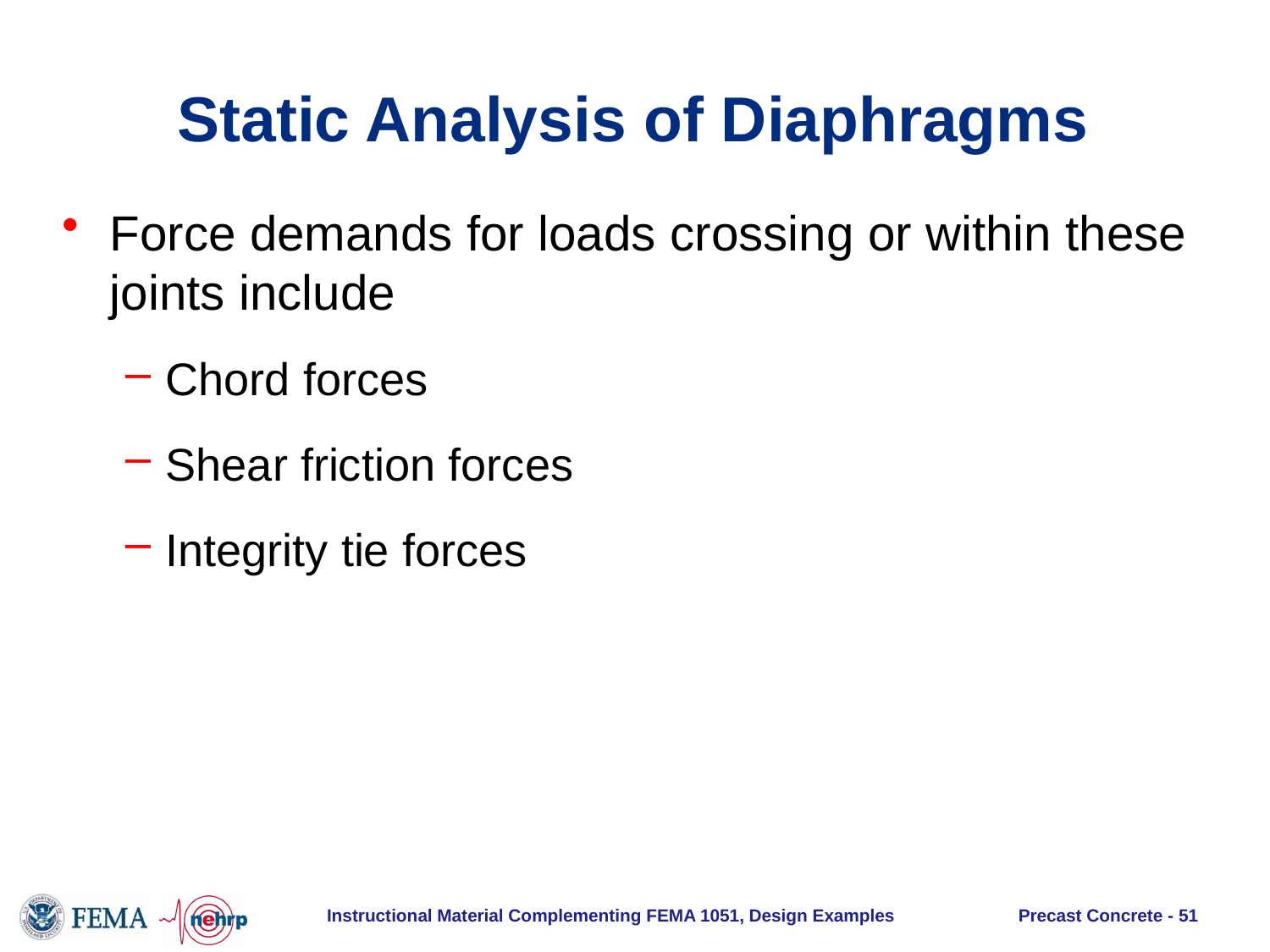

# Static Analysis of Diaphragms
Force demands for loads crossing or within these joints include
Chord forces
Shear friction forces
Integrity tie forces